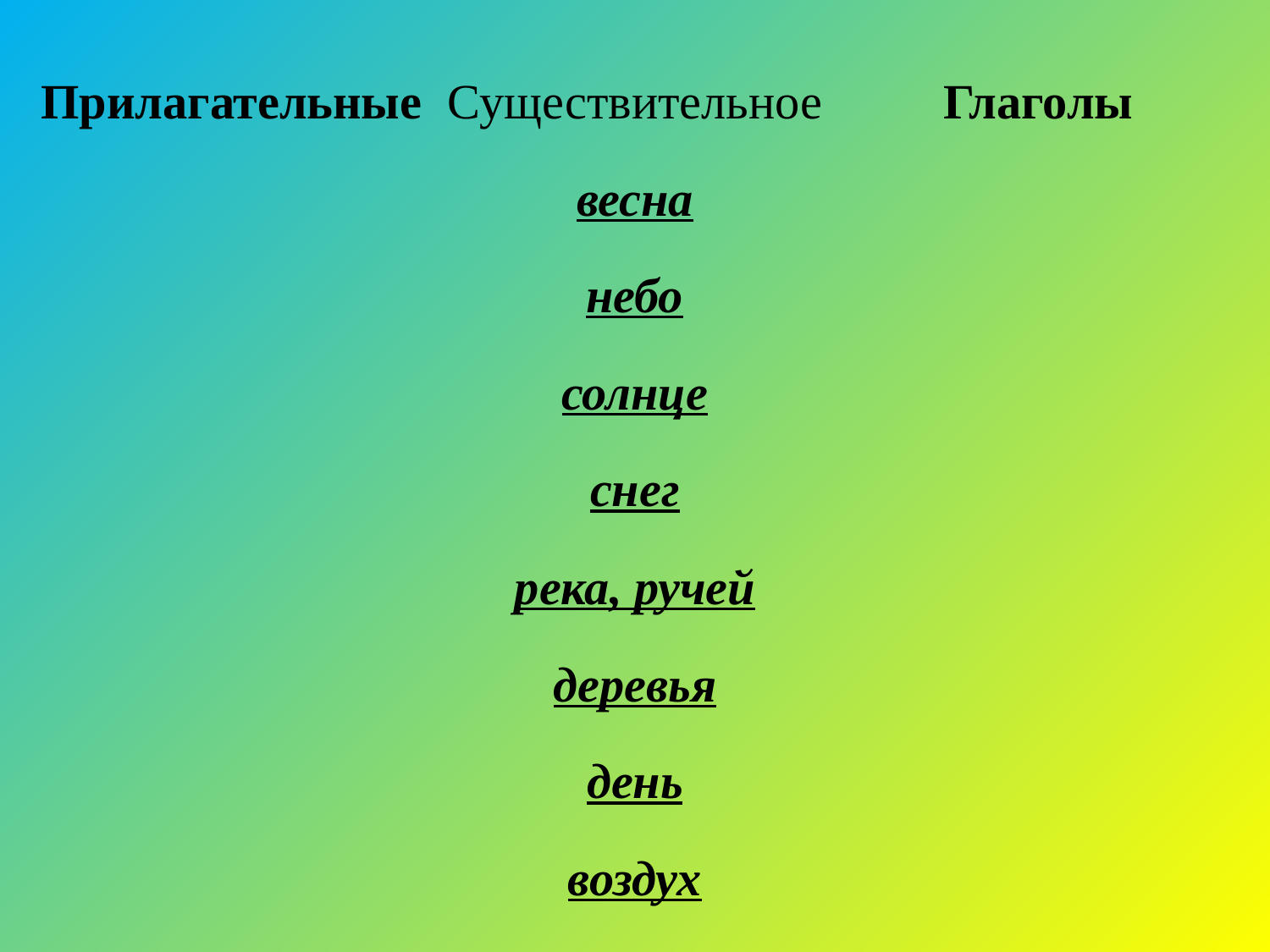

| Прилагательные | Существительное | Глаголы |
| --- | --- | --- |
|  | весна |  |
|  | небо |  |
|  | солнце |  |
|  | снег |  |
|  | река, ручей |  |
|  | деревья |  |
|  | день |  |
|  | воздух |  |